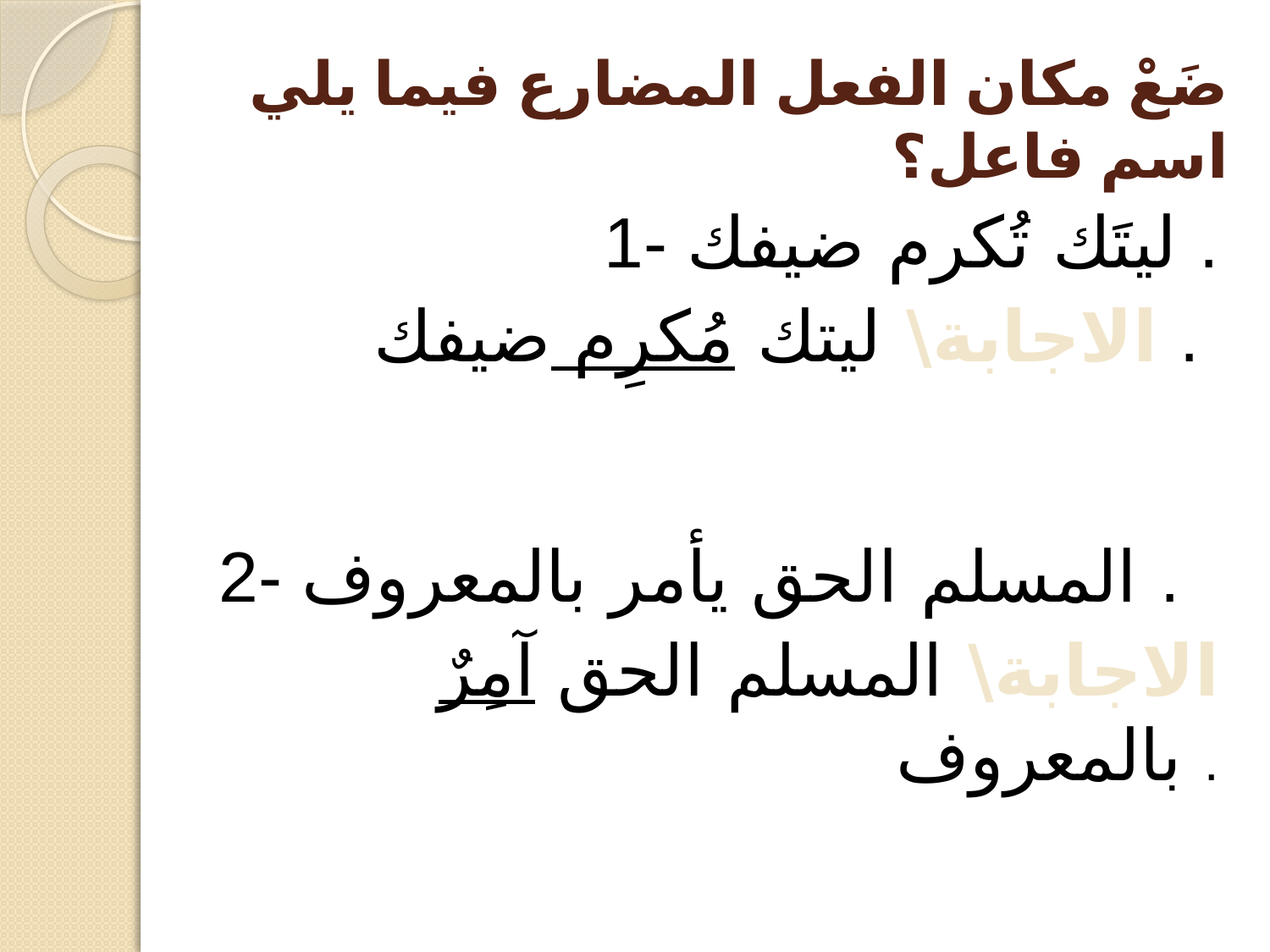

# ضَعْ مكان الفعل المضارع فيما يلي اسم فاعل؟
1- ليتَك تُكرم ضيفك .
الاجابة\ ليتك مُكرِم ضيفك .

2- المسلم الحق يأمر بالمعروف .
 الاجابة\ المسلم الحق آمِرٌ بالمعروف .